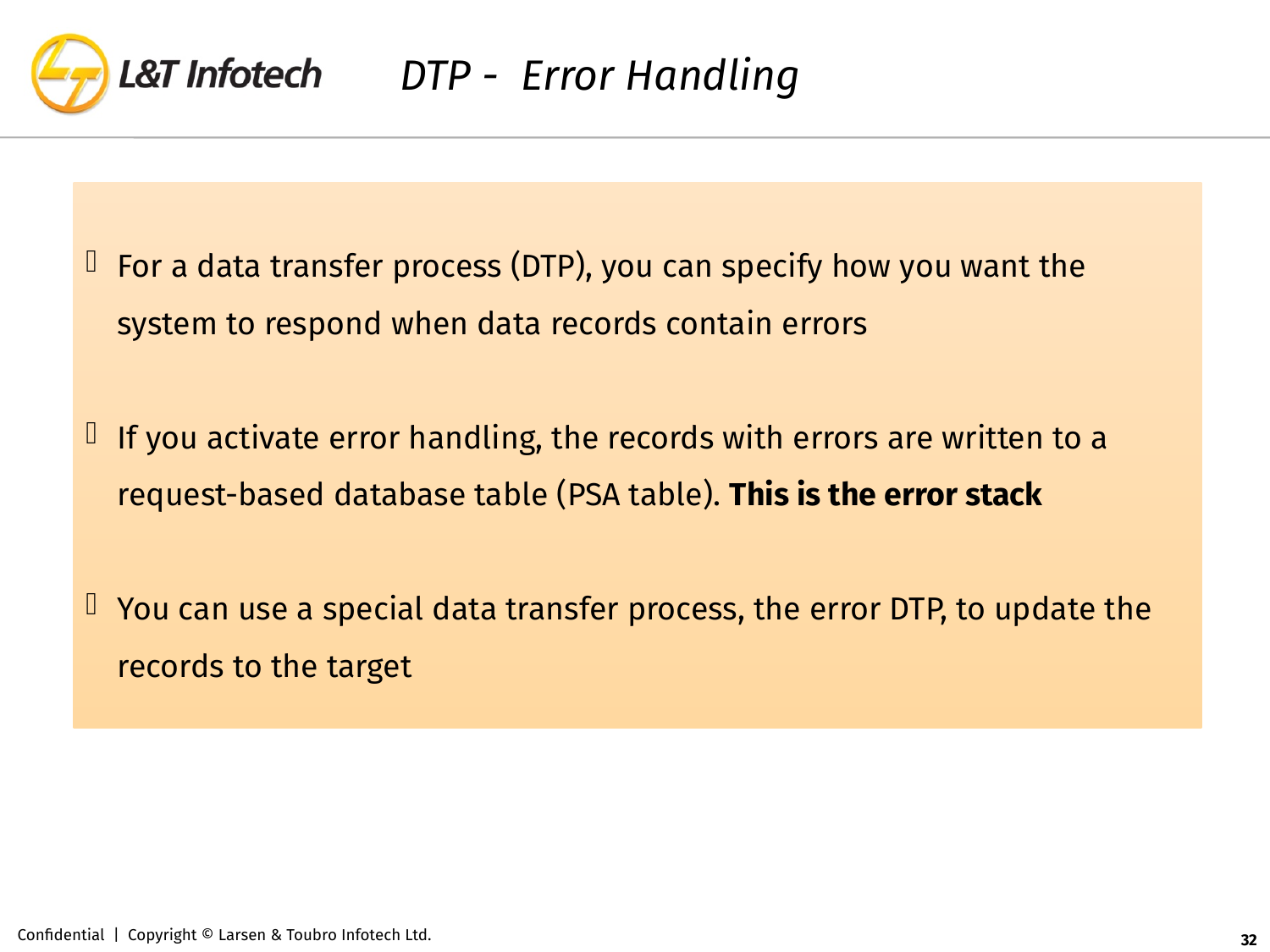

# DTP -  Error Handling

For a data transfer process (DTP), you can specify how you want the system to respond when data records contain errors

If you activate error handling, the records with errors are written to a request-based database table (PSA table). This is the error stack

You can use a special data transfer process, the error DTP, to update the records to the target

Confidential  |  Copyright © Larsen & Toubro Infotech Ltd.
32